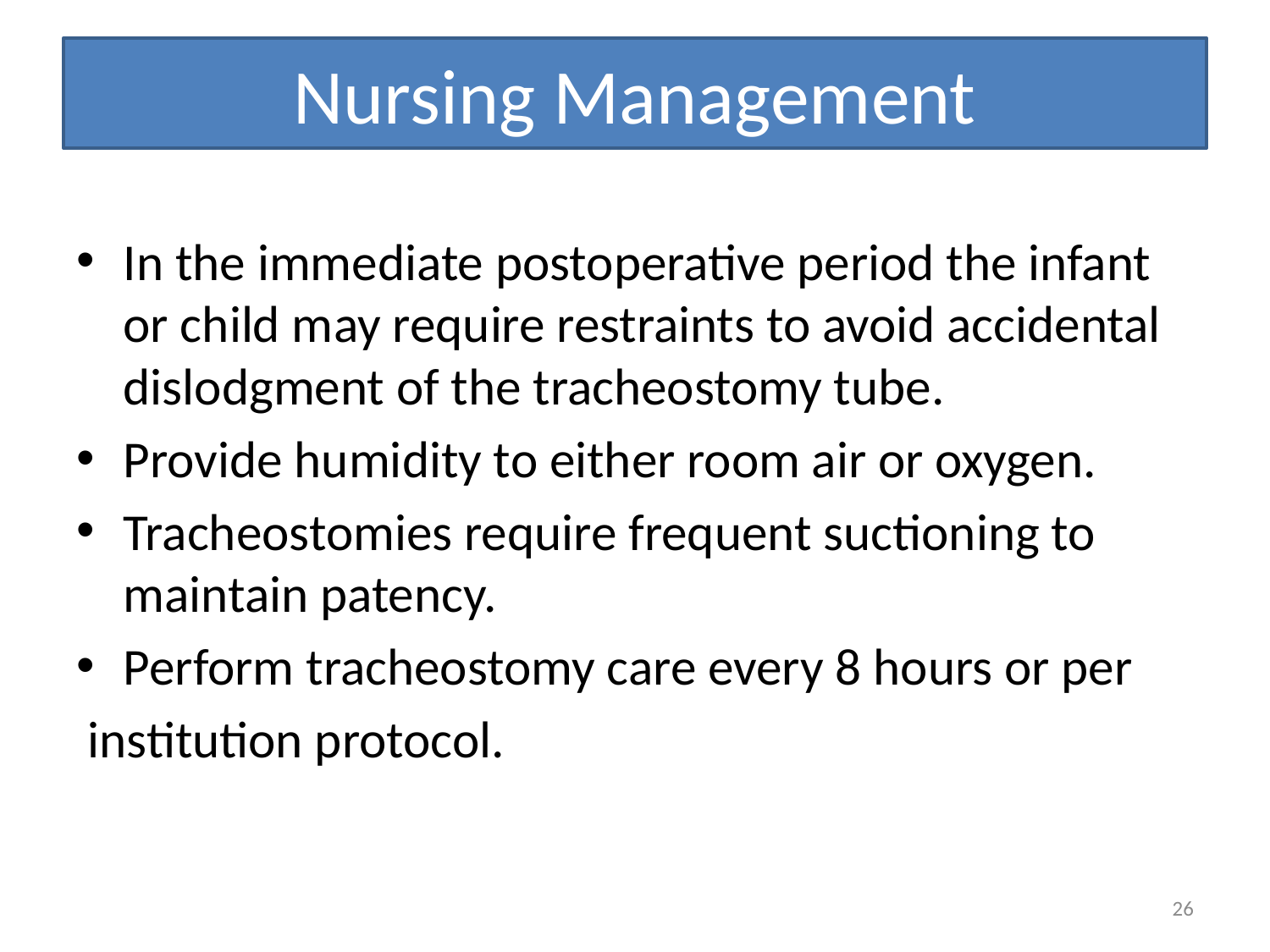

# Nursing Management
In the immediate postoperative period the infant or child may require restraints to avoid accidental dislodgment of the tracheostomy tube.
Provide humidity to either room air or oxygen.
Tracheostomies require frequent suctioning to maintain patency.
Perform tracheostomy care every 8 hours or per
 institution protocol.

26